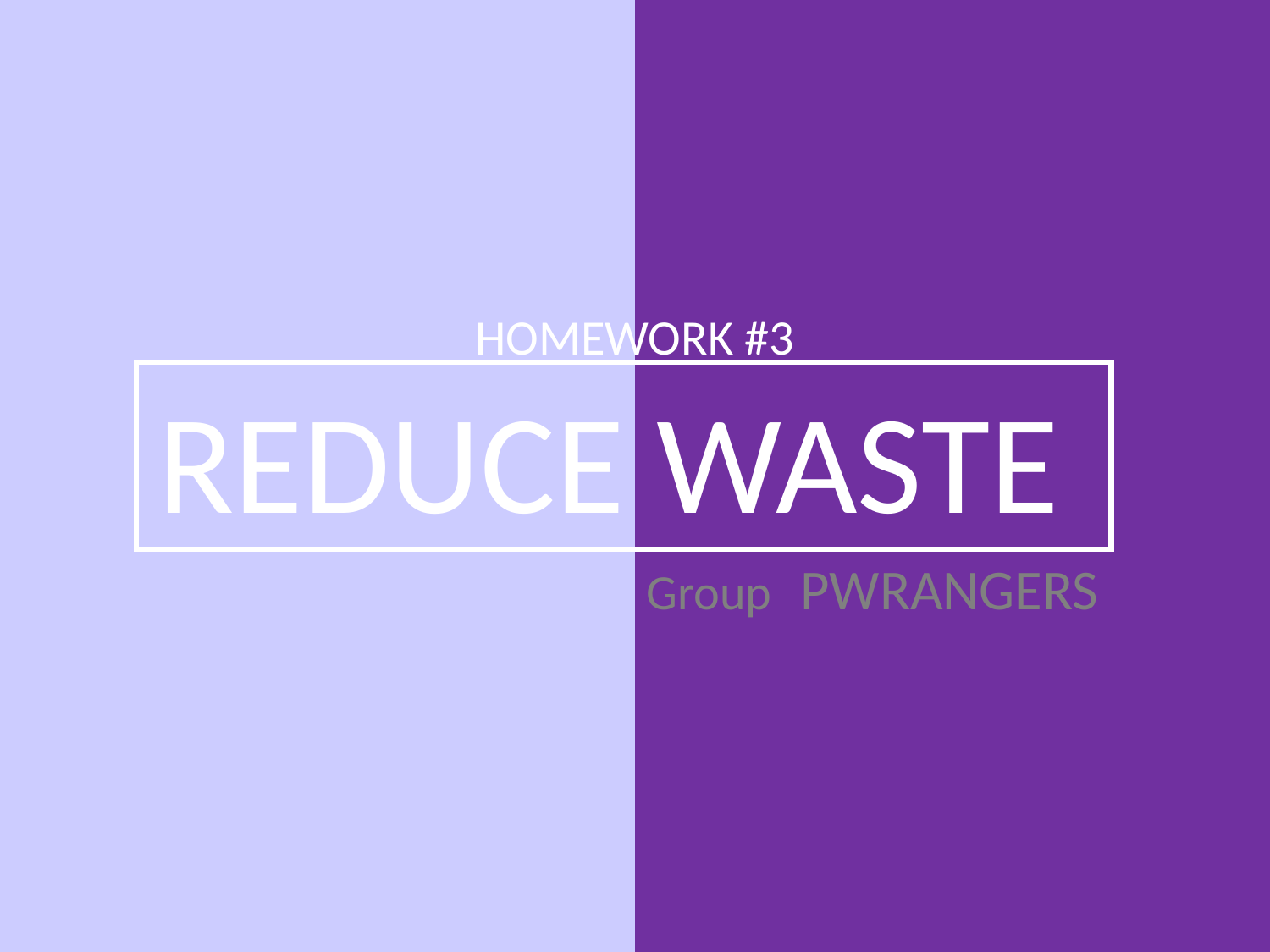

HOMEWORK #3

Group  PWRANGERS
# REDUCE WASTE